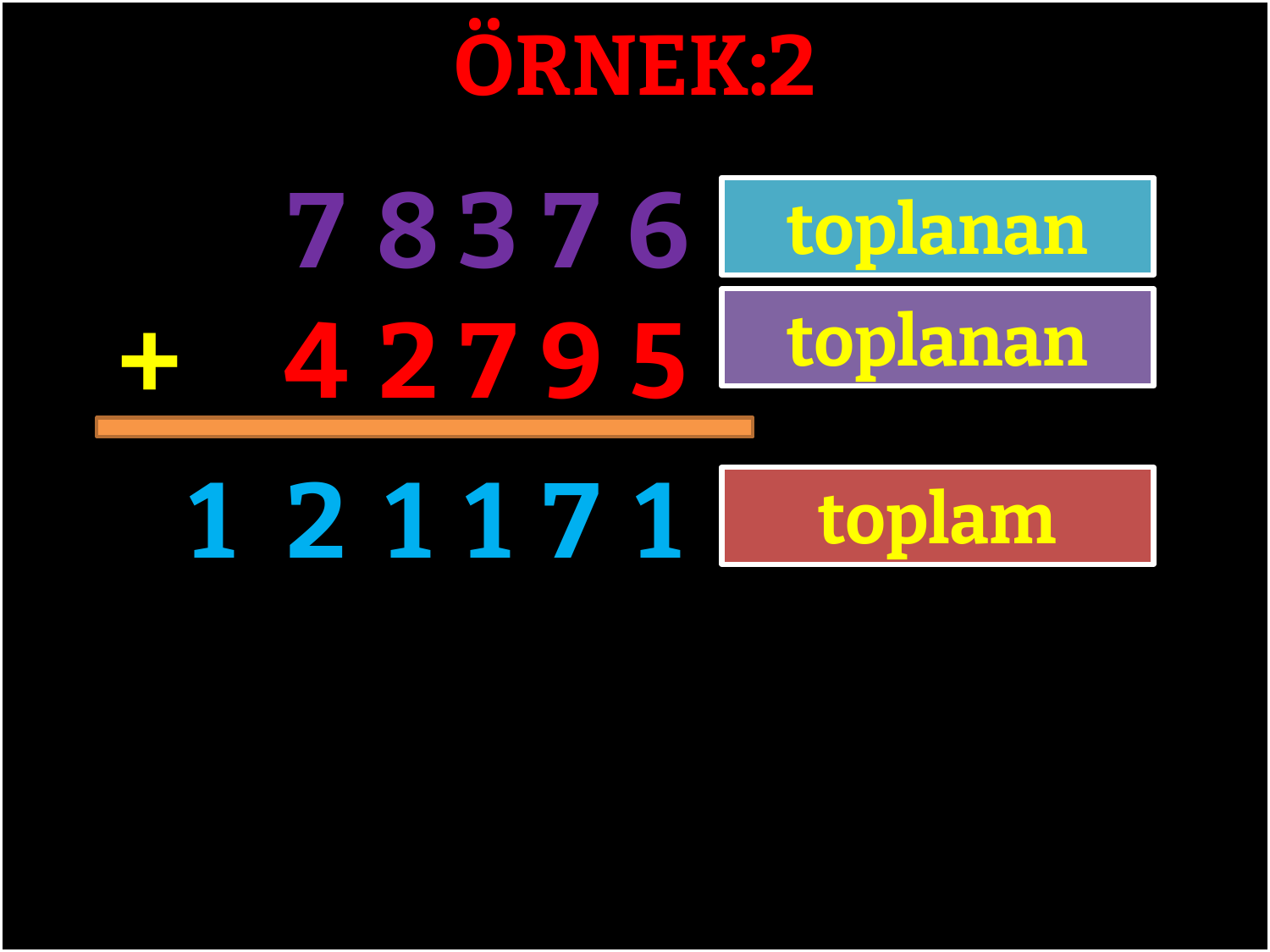

ÖRNEK:2
6
7
3
8
7
toplanan
+
5
9
7
2
4
toplanan
#

1
2
1
1
7
1
toplam